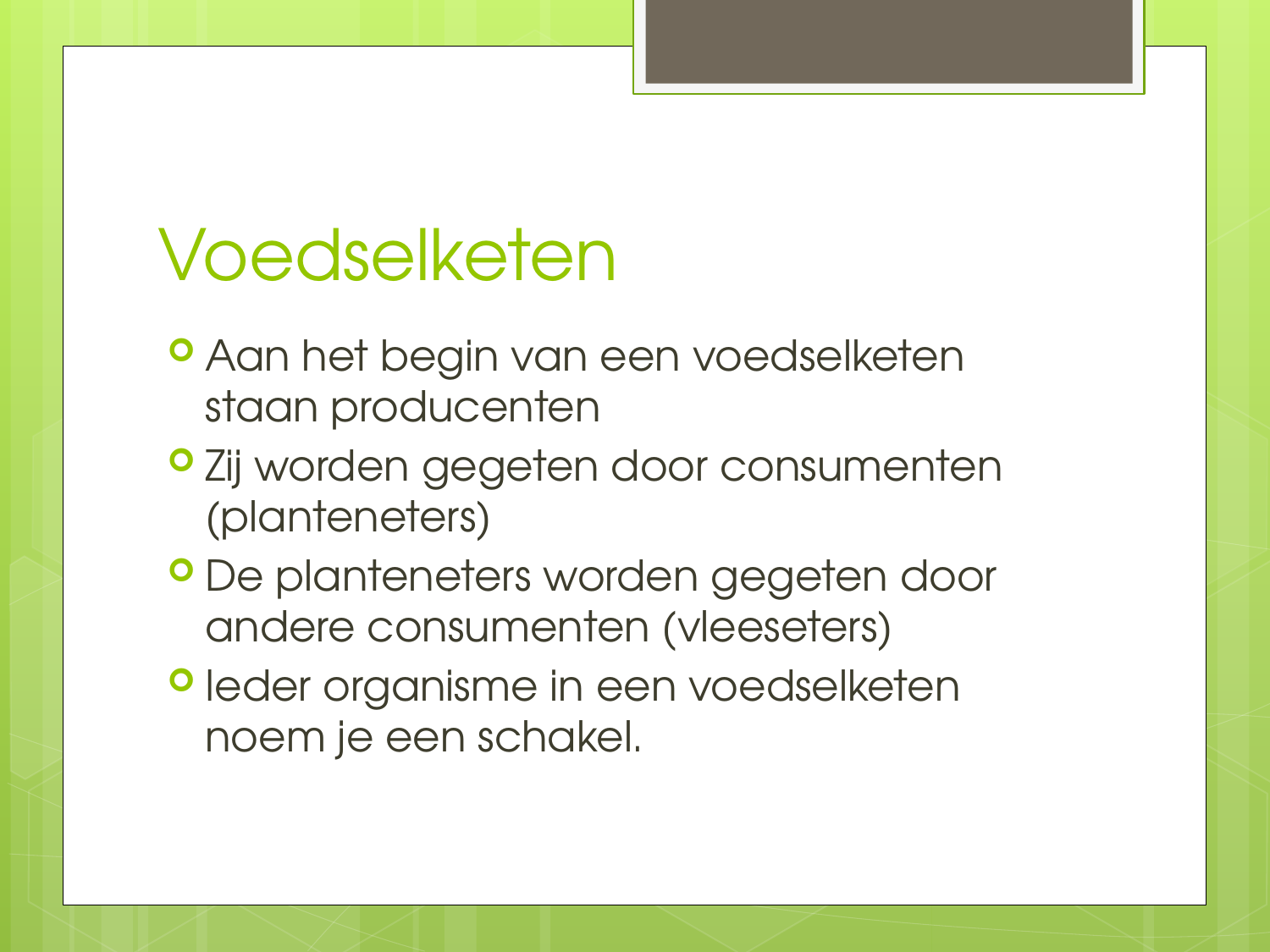

# Voedselketen
Aan het begin van een voedselketen staan producenten
Zij worden gegeten door consumenten (planteneters)
De planteneters worden gegeten door andere consumenten (vleeseters)
Ieder organisme in een voedselketen noem je een schakel.